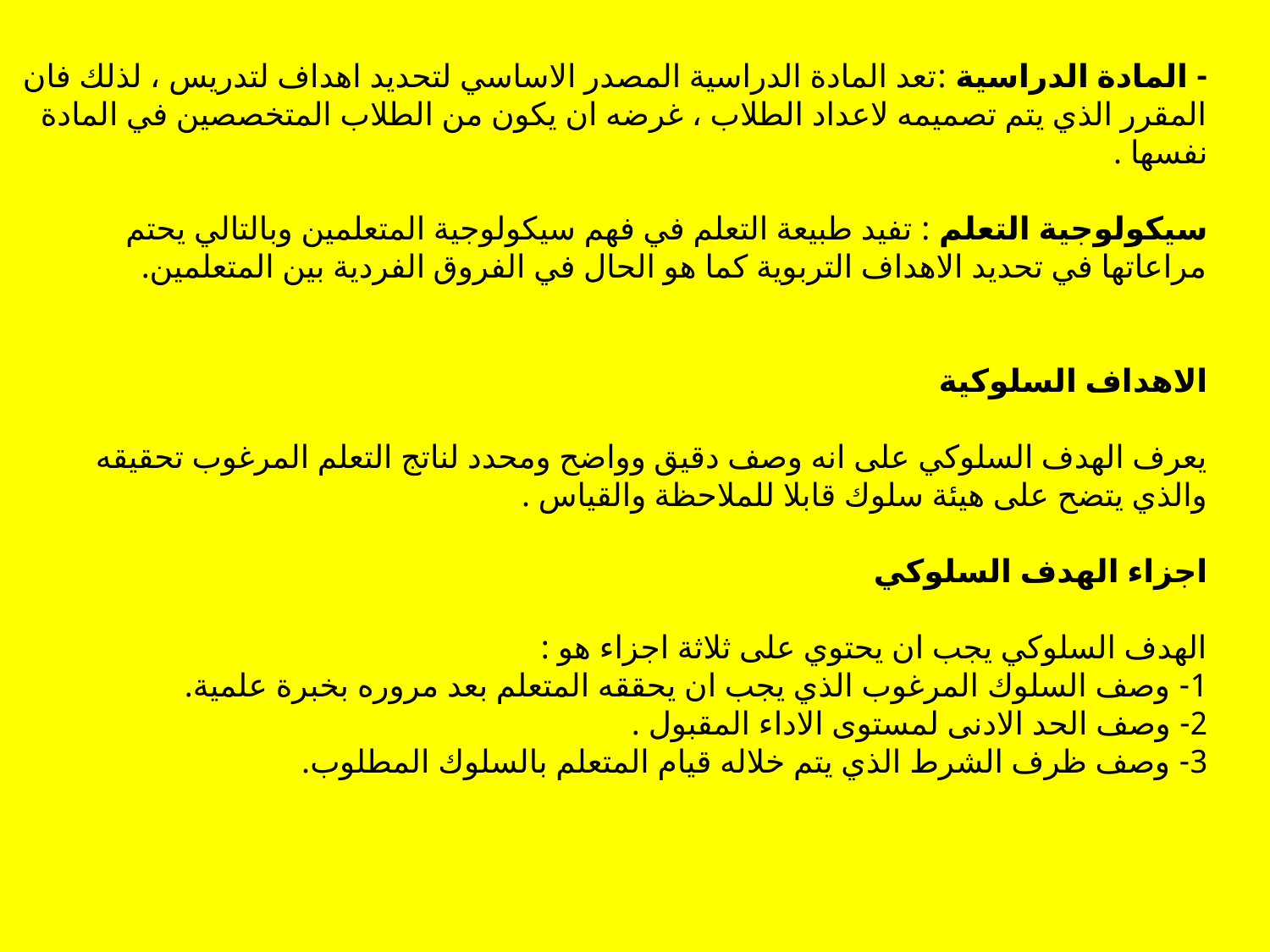

- المادة الدراسية :تعد المادة الدراسية المصدر الاساسي لتحديد اهداف لتدريس ، لذلك فان المقرر الذي يتم تصميمه لاعداد الطلاب ، غرضه ان يكون من الطلاب المتخصصين في المادة نفسها .

سيكولوجية التعلم : تفيد طبيعة التعلم في فهم سيكولوجية المتعلمين وبالتالي يحتم مراعاتها في تحديد الاهداف التربوية كما هو الحال في الفروق الفردية بين المتعلمين.

الاهداف السلوكية

يعرف الهدف السلوكي على انه وصف دقيق وواضح ومحدد لناتج التعلم المرغوب تحقيقه والذي يتضح على هيئة سلوك قابلا للملاحظة والقياس .

اجزاء الهدف السلوكي

الهدف السلوكي يجب ان يحتوي على ثلاثة اجزاء هو :
1- وصف السلوك المرغوب الذي يجب ان يحققه المتعلم بعد مروره بخبرة علمية.
2- وصف الحد الادنى لمستوى الاداء المقبول .
3- وصف ظرف الشرط الذي يتم خلاله قيام المتعلم بالسلوك المطلوب.